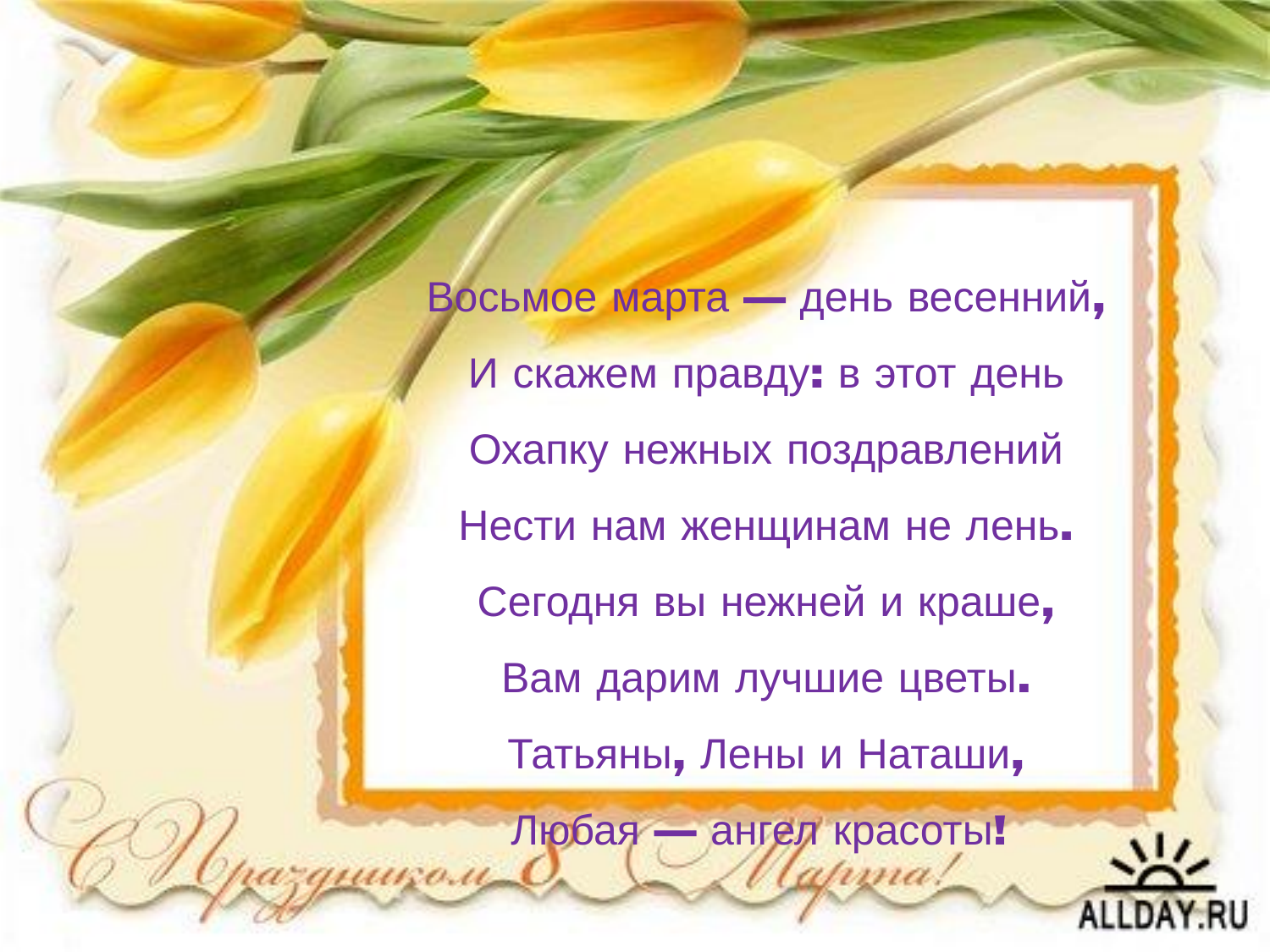

Восьмое марта — день весенний,
И скажем правду: в этот день
Охапку нежных поздравлений
Нести нам женщинам не лень.
Сегодня вы нежней и краше,
Вам дарим лучшие цветы.
Татьяны, Лены и Наташи,
Любая — ангел красоты!